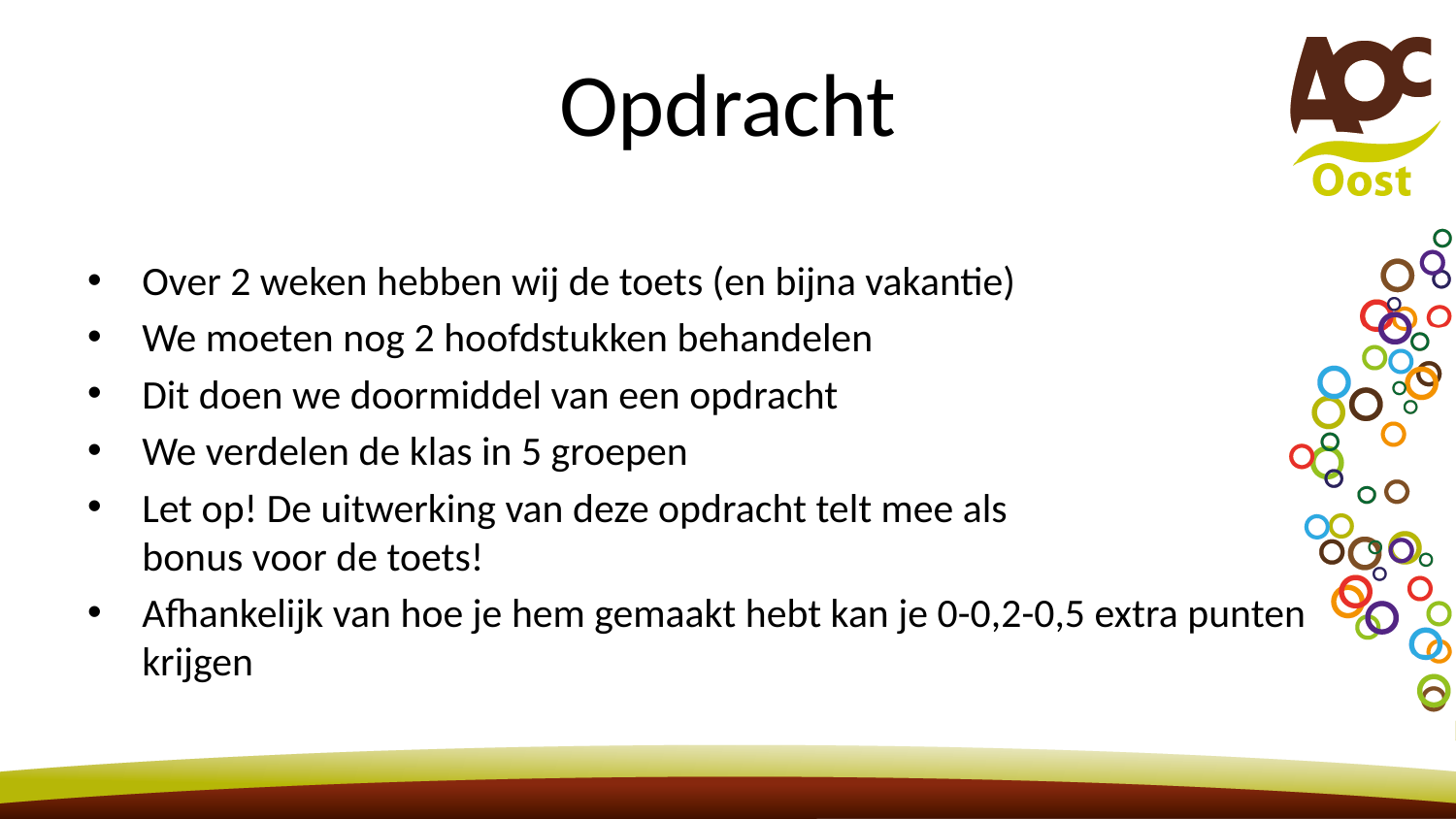

# Opdracht

Over 2 weken hebben wij de toets (en bijna vakantie)
We moeten nog 2 hoofdstukken behandelen
Dit doen we doormiddel van een opdracht
We verdelen de klas in 5 groepen
Let op! De uitwerking van deze opdracht telt mee als
bonus voor de toets!
Afhankelijk van hoe je hem gemaakt hebt kan je 0-0,2-0,5 extra punten krijgen